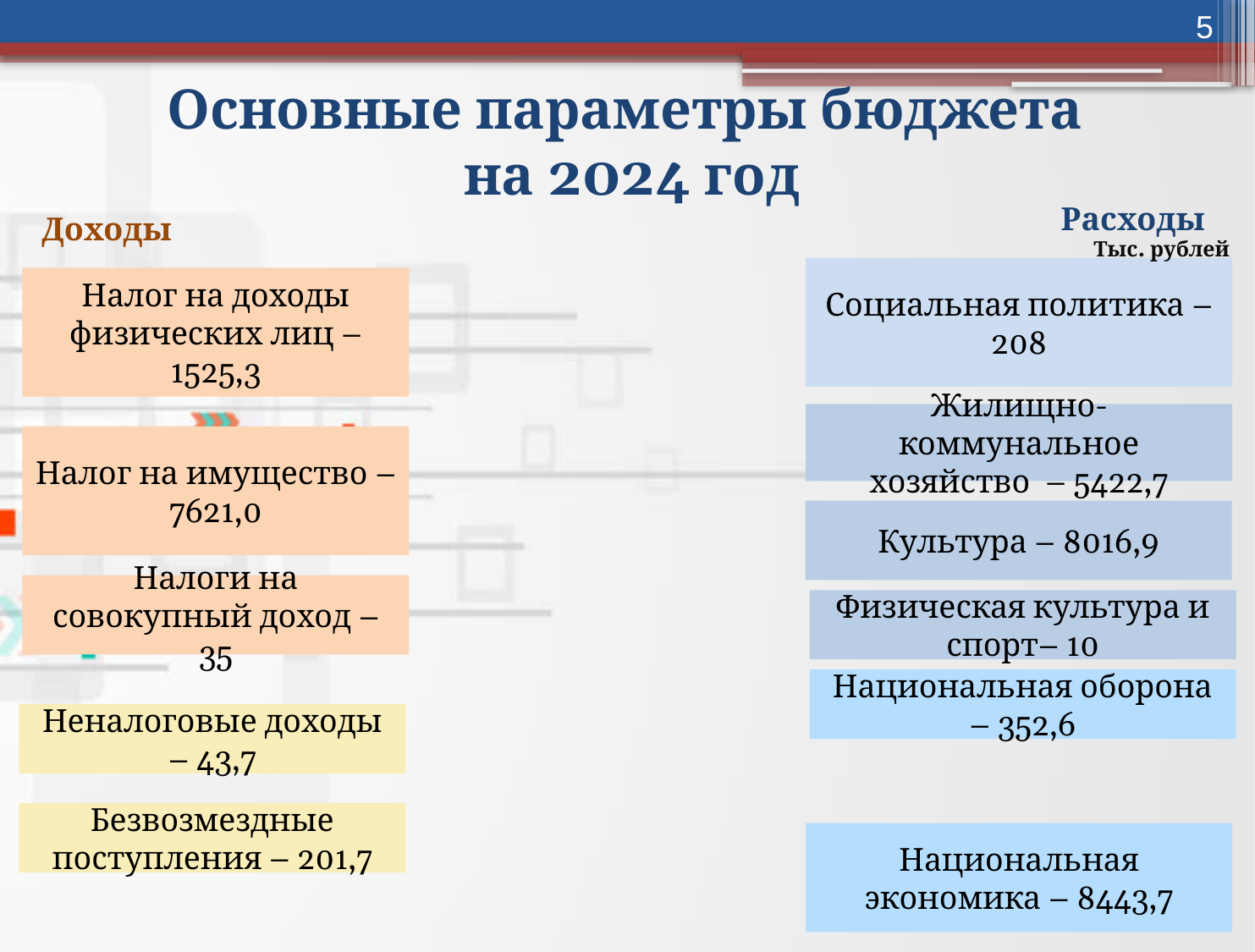

5
Основные параметры бюджета
на 2024 год

Расходы
Доходы
Тыс. рублей
Социальная политика – 208
Налог на доходы физических лиц – 1525,3
Жилищно-коммунальное хозяйство  – 5422,7
Налог на имущество – 7621,0
Культура – 8016,9
Налоги на совокупный доход – 35
Физическая культура и спорт– 10
Национальная оборона – 352,6
Неналоговые доходы – 43,7
Безвозмездные поступления – 201,7
Национальная экономика – 8443,7